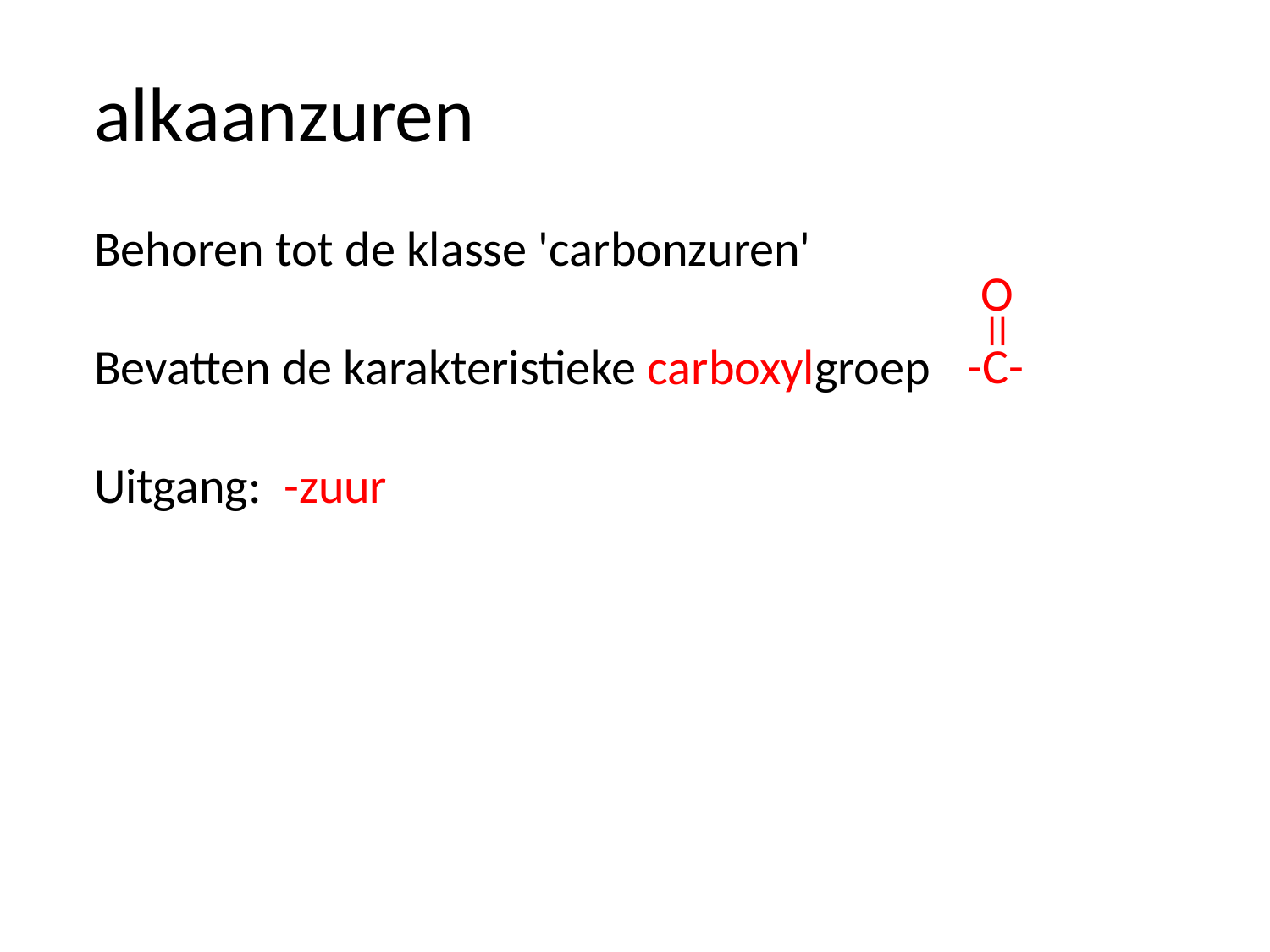

alkaanzuren

Behoren tot de klasse 'carbonzuren'

Bevatten de karakteristieke carboxylgroep

Uitgang:  -zuur

O
|
|
-C-